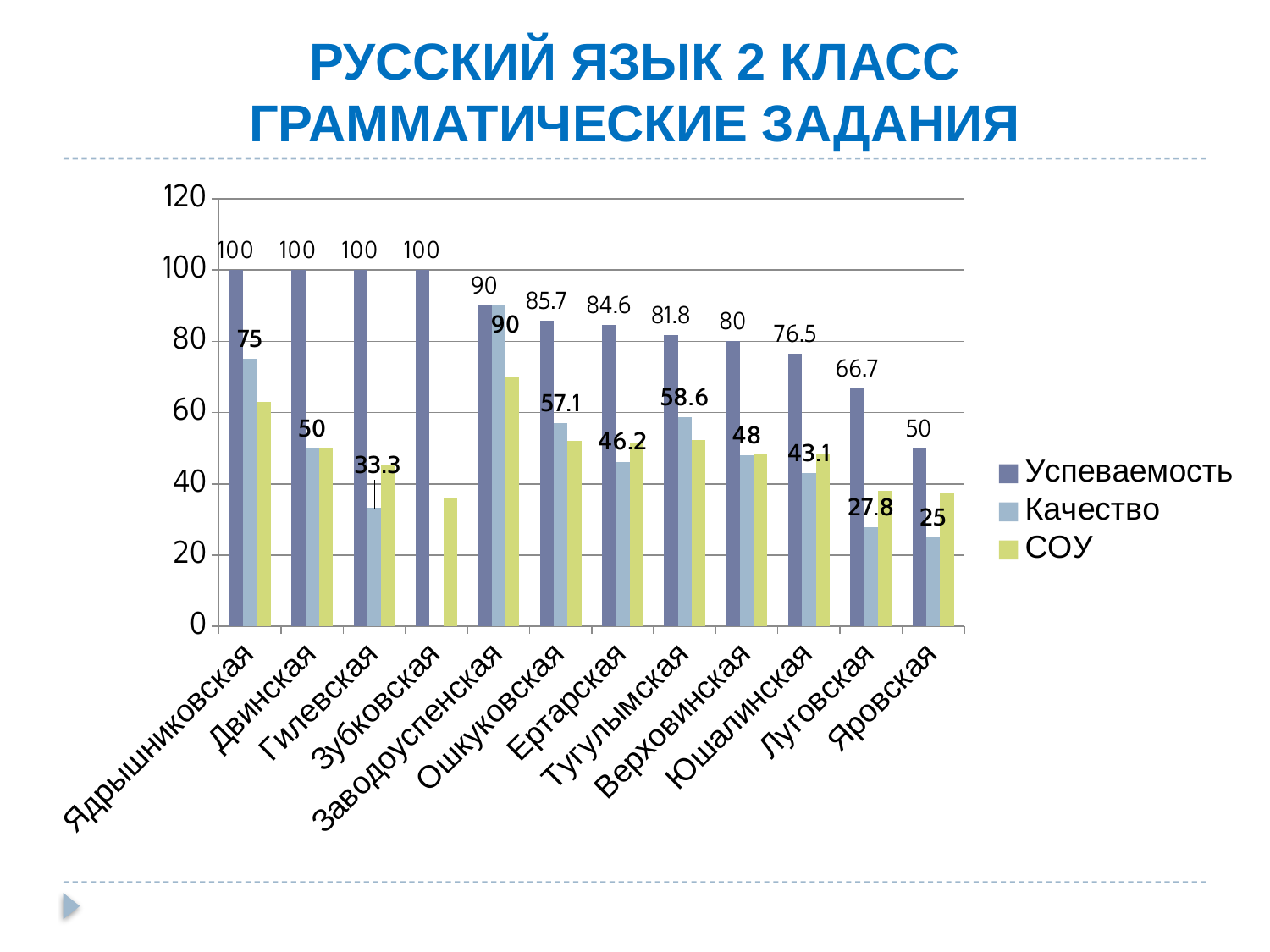

# РУССКИЙ ЯЗЫК 2 КЛАСС ГРАММАТИЧЕСКИЕ ЗАДАНИЯ

### Chart

| Category | Успеваемость | Качество | СОУ |
|---|---|---|---|
| Ядрышниковская | 100.0 | 75.0 | 63.0 |
| Двинская | 100.0 | 50.0 | 50.0 |
| Гилевская | 100.0 | 33.3 | 45.3 |
| Зубковская | 100.0 | None | 36.0 |
| Заводоуспенская | 90.0 | 90.0 | 70.0 |
| Ошкуковская | 85.7 | 57.1 | 52.0 |
| Ертарская | 84.6 | 46.2 | 51.4 |
| Тугулымская | 81.8 | 58.6 | 52.4 |
| Верховинская | 80.0 | 48.0 | 48.3 |
| Юшалинская | 76.5 | 43.1 | 48.3 |
| Луговская | 66.7 | 27.8 | 38.1 |
| Яровская | 50.0 | 25.0 | 37.5 |